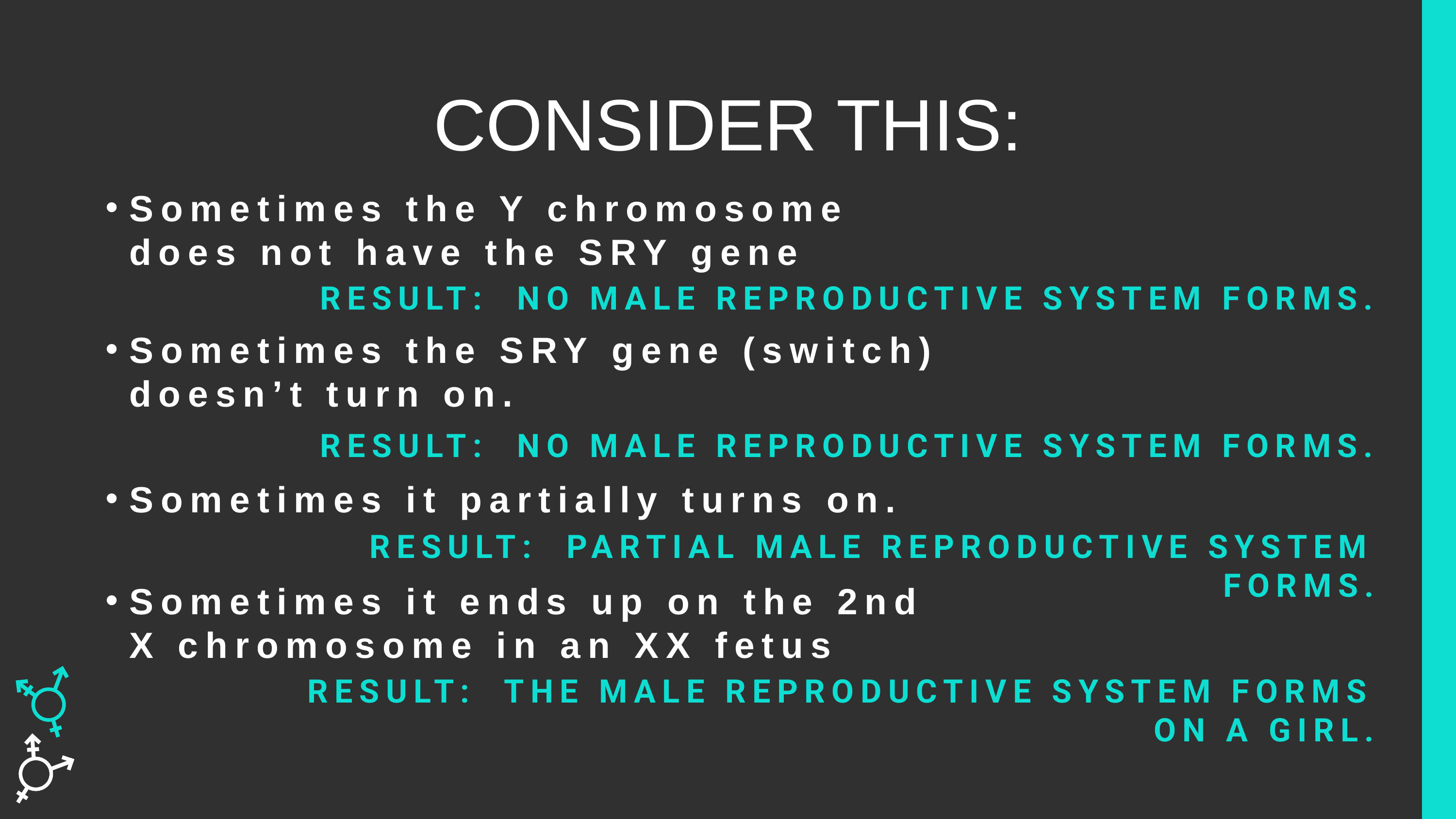

CONSIDER THIS:
Sometimes the Y chromosome does not have the SRY gene
RESULT:  NO MALE REPRODUCTIVE SYSTEM FORMS.
Sometimes the SRY gene (switch) doesn’t turn on.
RESULT:  NO MALE REPRODUCTIVE SYSTEM FORMS.
Sometimes it partially turns on.
RESULT:  PARTIAL MALE REPRODUCTIVE SYSTEM FORMS.
Sometimes it ends up on the 2nd X chromosome in an XX fetus

RESULT:  THE MALE REPRODUCTIVE SYSTEM FORMS ON A GIRL.